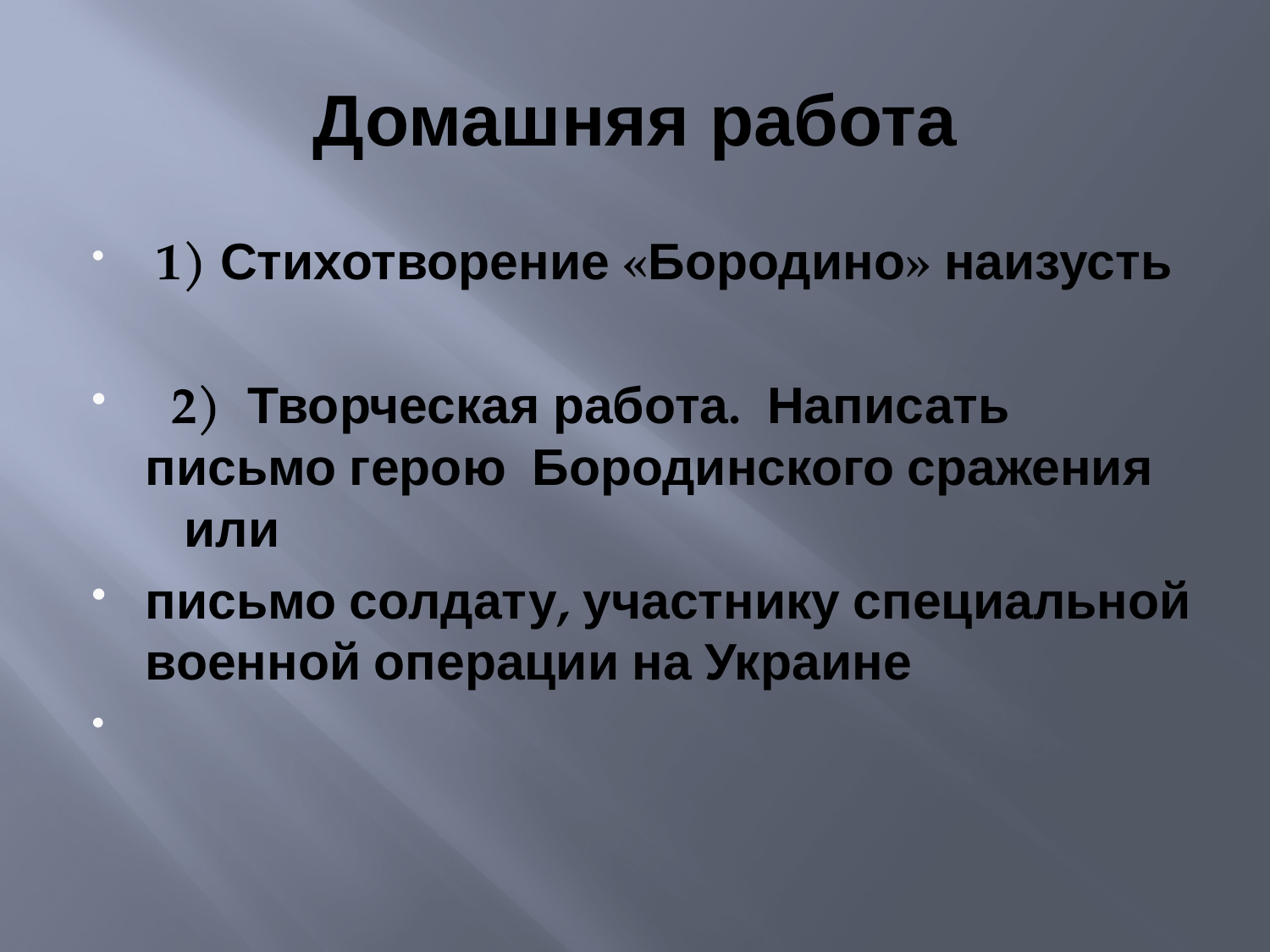

# Домашняя работа
 1) Стихотворение «Бородино» наизусть

  2)  Творческая работа.  Написать письмо герою  Бородинского сражения       или
письмо солдату, участнику специальной военной операции на Украине